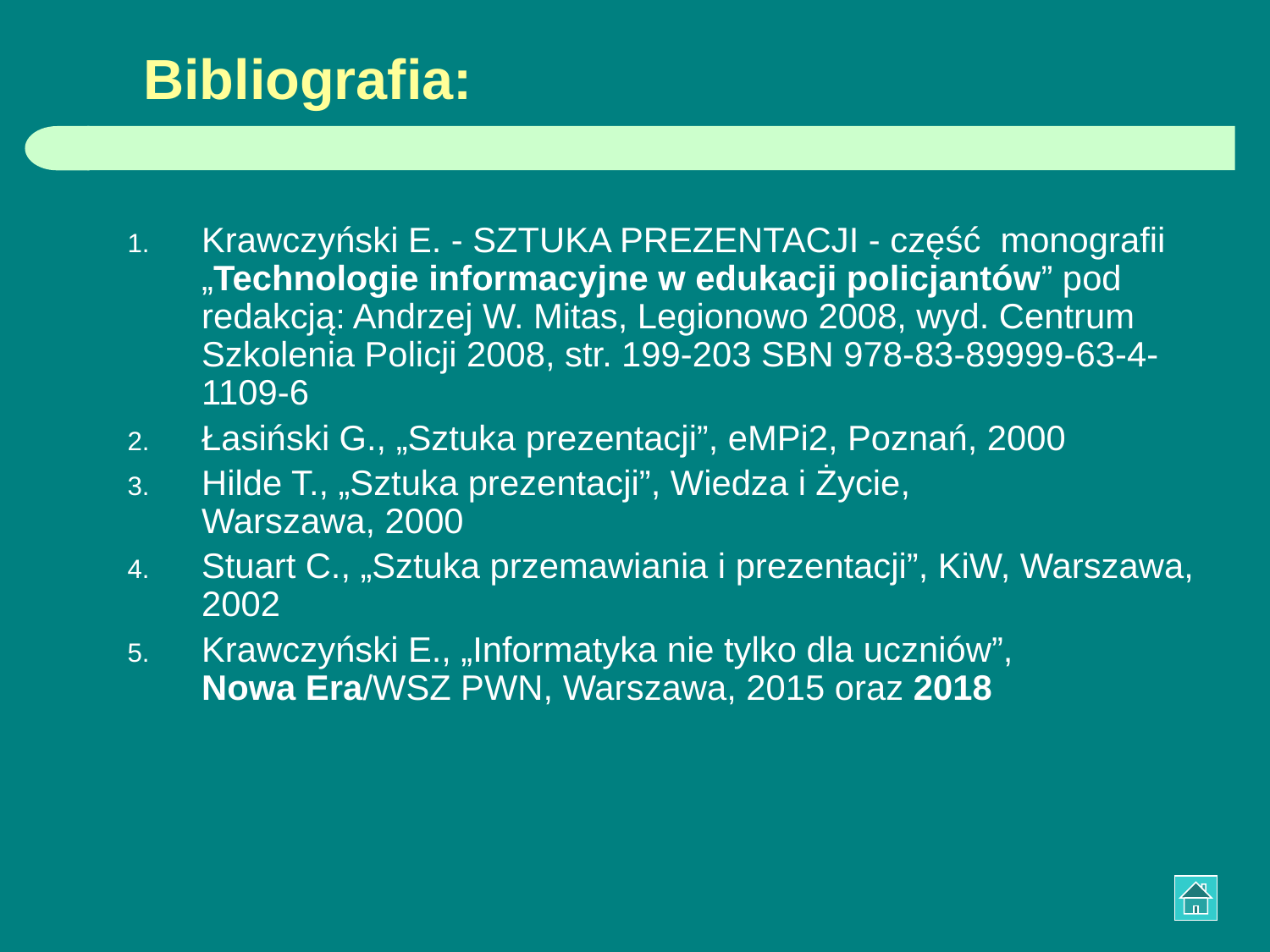

# Bibliografia:
Krawczyński E. - SZTUKA PREZENTACJI - część  monografii  „Technologie informacyjne w edukacji policjantów” pod redakcją: Andrzej W. Mitas, Legionowo 2008, wyd. Centrum Szkolenia Policji 2008, str. 199-203 SBN 978-83-89999-63-4-1109-6
Łasiński G., „Sztuka prezentacji”, eMPi2, Poznań, 2000
Hilde T., „Sztuka prezentacji”, Wiedza i Życie,                              Warszawa, 2000
Stuart C., „Sztuka przemawiania i prezentacji”, KiW, Warszawa, 2002
Krawczyński E., „Informatyka nie tylko dla uczniów”,
Nowa Era/WSZ PWN, Warszawa, 2015 oraz 2018